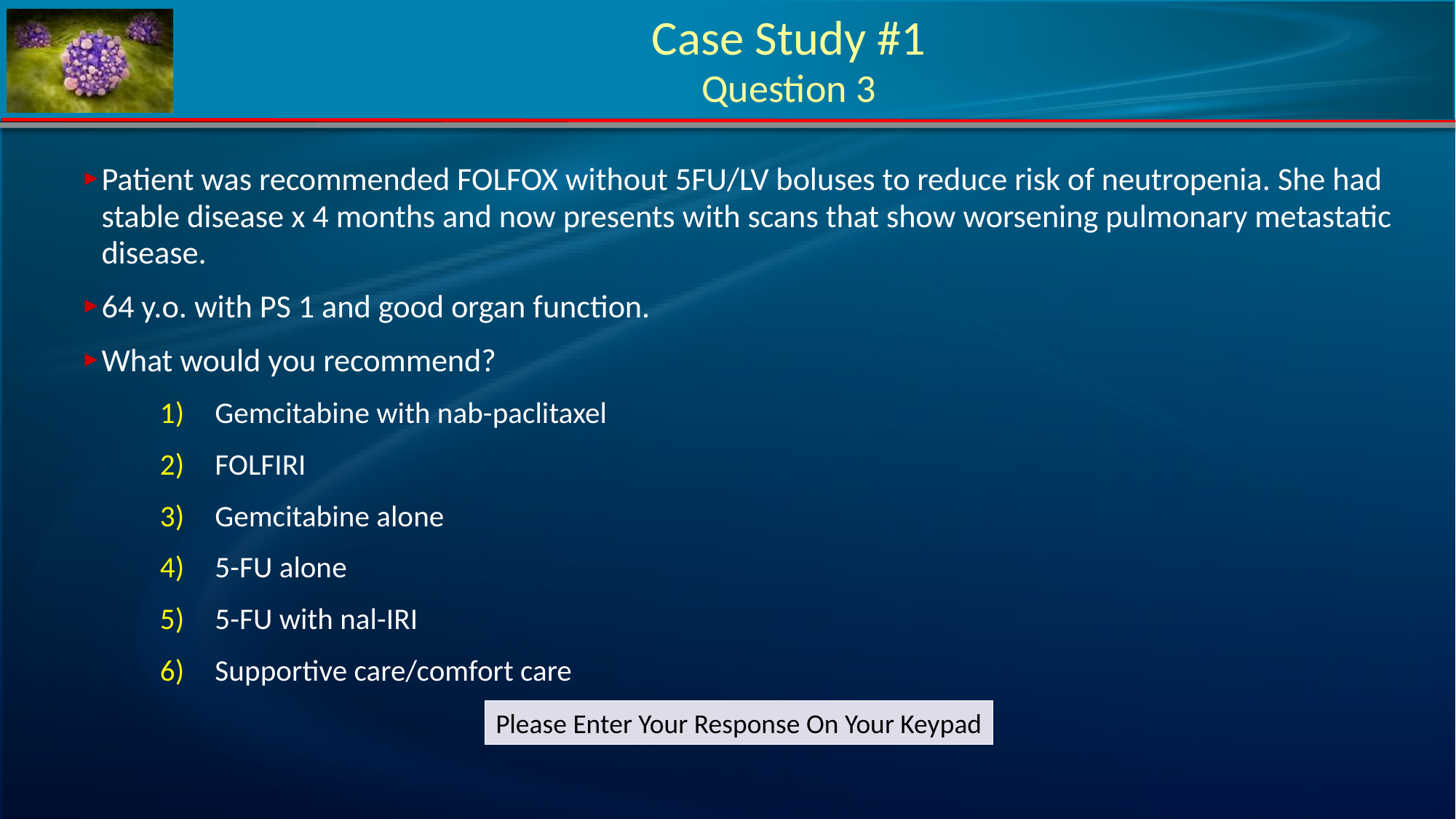

# Case Study #1 Question 3
Patient was recommended FOLFOX without 5FU/LV boluses to reduce risk of neutropenia. She had stable disease x 4 months and now presents with scans that show worsening pulmonary metastatic disease.
64 y.o. with PS 1 and good organ function.
What would you recommend?
Gemcitabine with nab-paclitaxel
FOLFIRI
Gemcitabine alone
5-FU alone
5-FU with nal-IRI
Supportive care/comfort care
Please Enter Your Response On Your Keypad